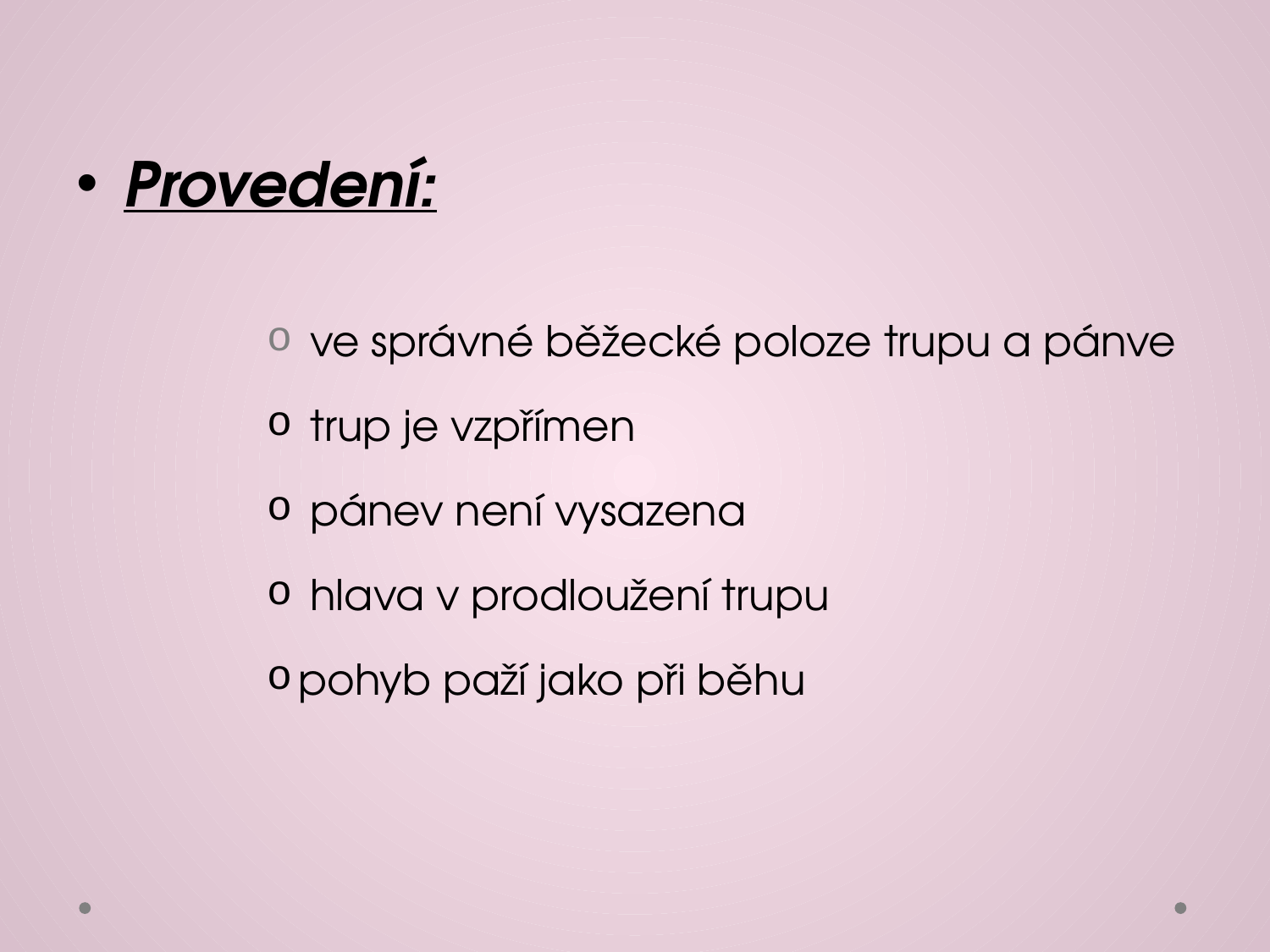

Provedení:

 ve správné běžecké poloze trupu a pánve
 trup je vzpřímen
 pánev není vysazena
 hlava v prodloužení trupu
pohyb paží jako při běhu